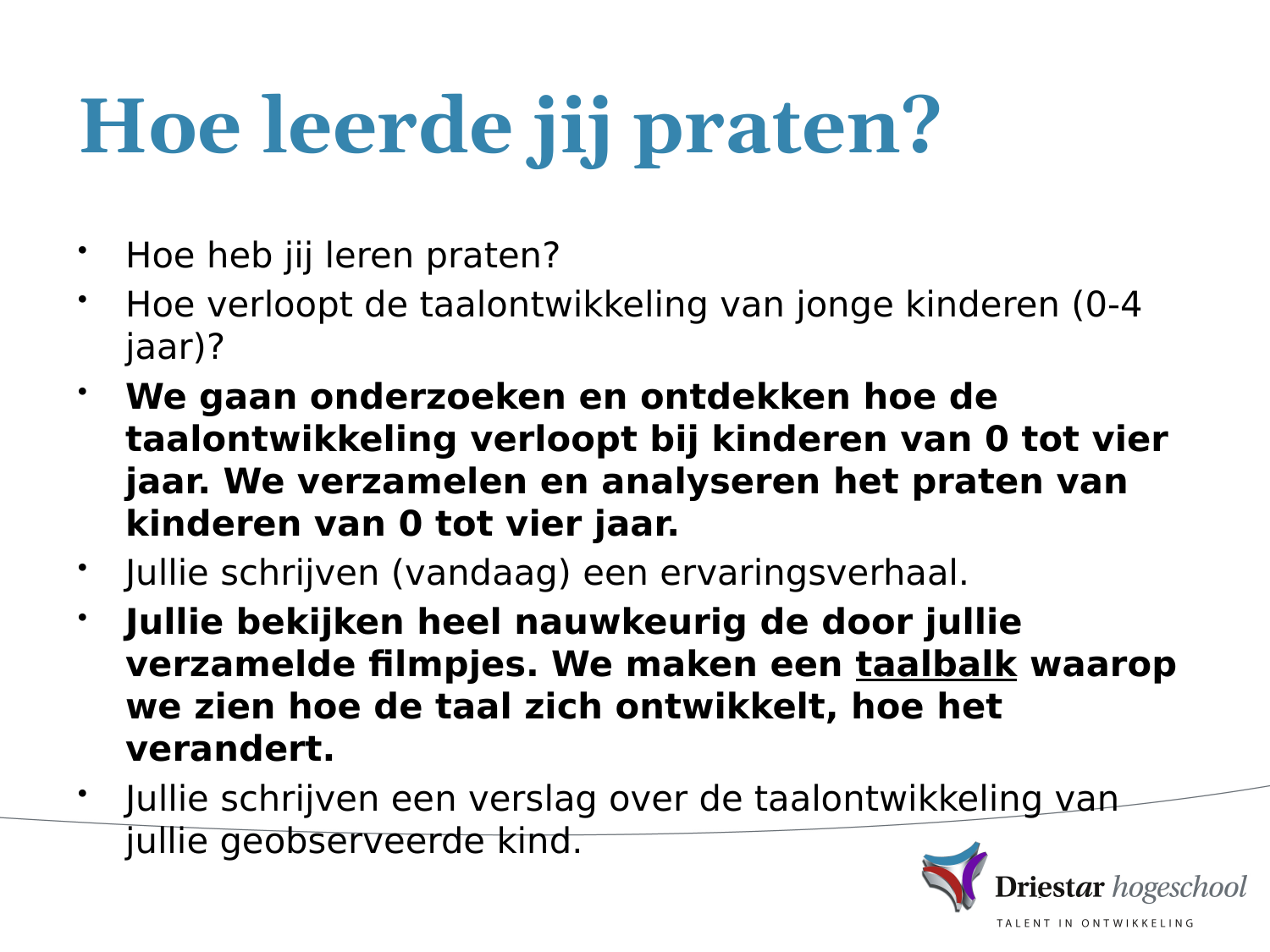

# Hoe leerde jij praten?
Hoe heb jij leren praten?
Hoe verloopt de taalontwikkeling van jonge kinderen (0-4 jaar)?
We gaan onderzoeken en ontdekken hoe de taalontwikkeling verloopt bij kinderen van 0 tot vier jaar. We verzamelen en analyseren het praten van kinderen van 0 tot vier jaar.
Jullie schrijven (vandaag) een ervaringsverhaal.
Jullie bekijken heel nauwkeurig de door jullie verzamelde filmpjes. We maken een taalbalk waarop we zien hoe de taal zich ontwikkelt, hoe het verandert.
Jullie schrijven een verslag over de taalontwikkeling van jullie geobserveerde kind.